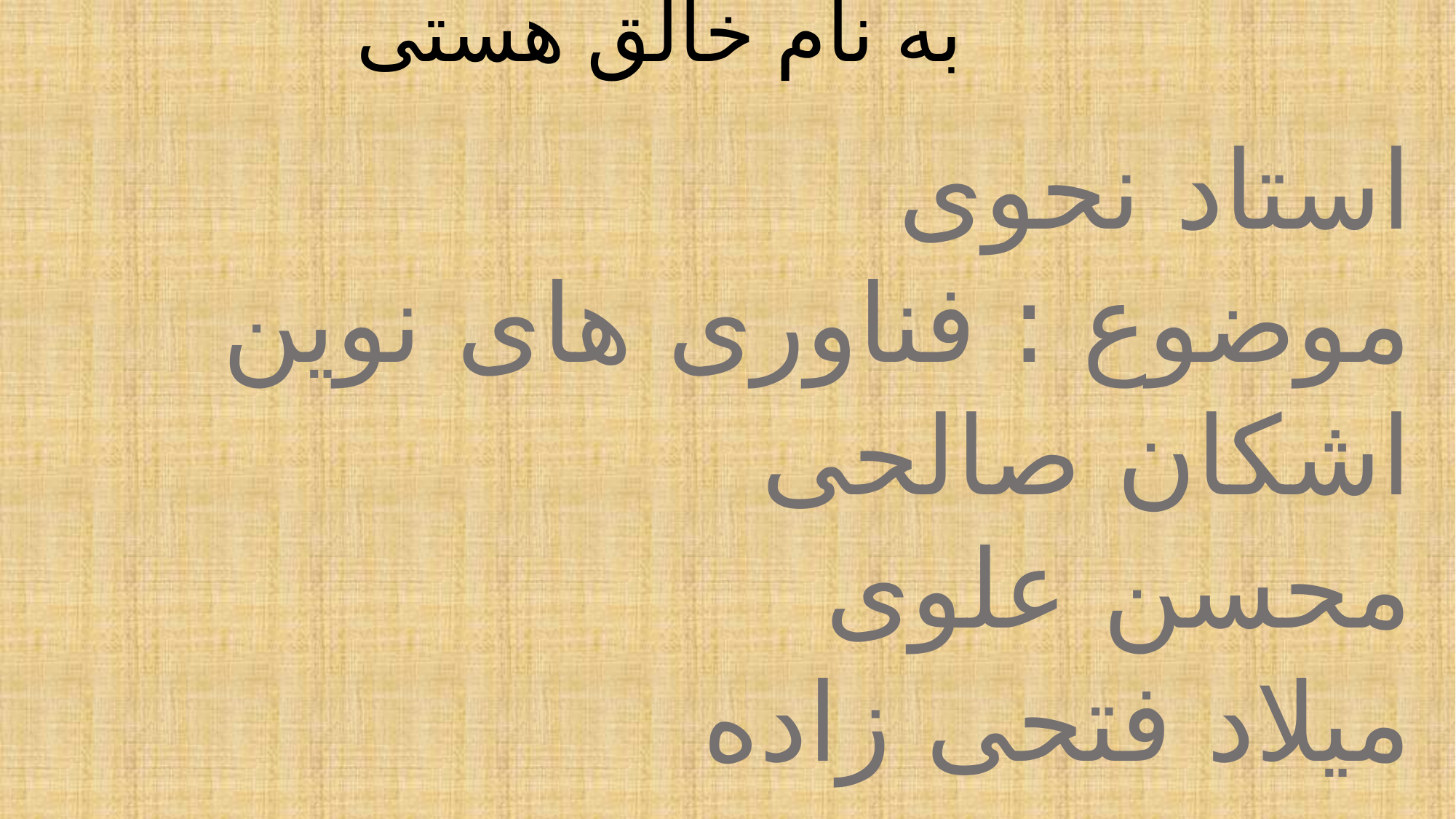

# به نام خالق هستی
استاد نحوی
موضوع : فناوری های نوین
اشکان صالحی
محسن علوی
میلاد فتحی زاده